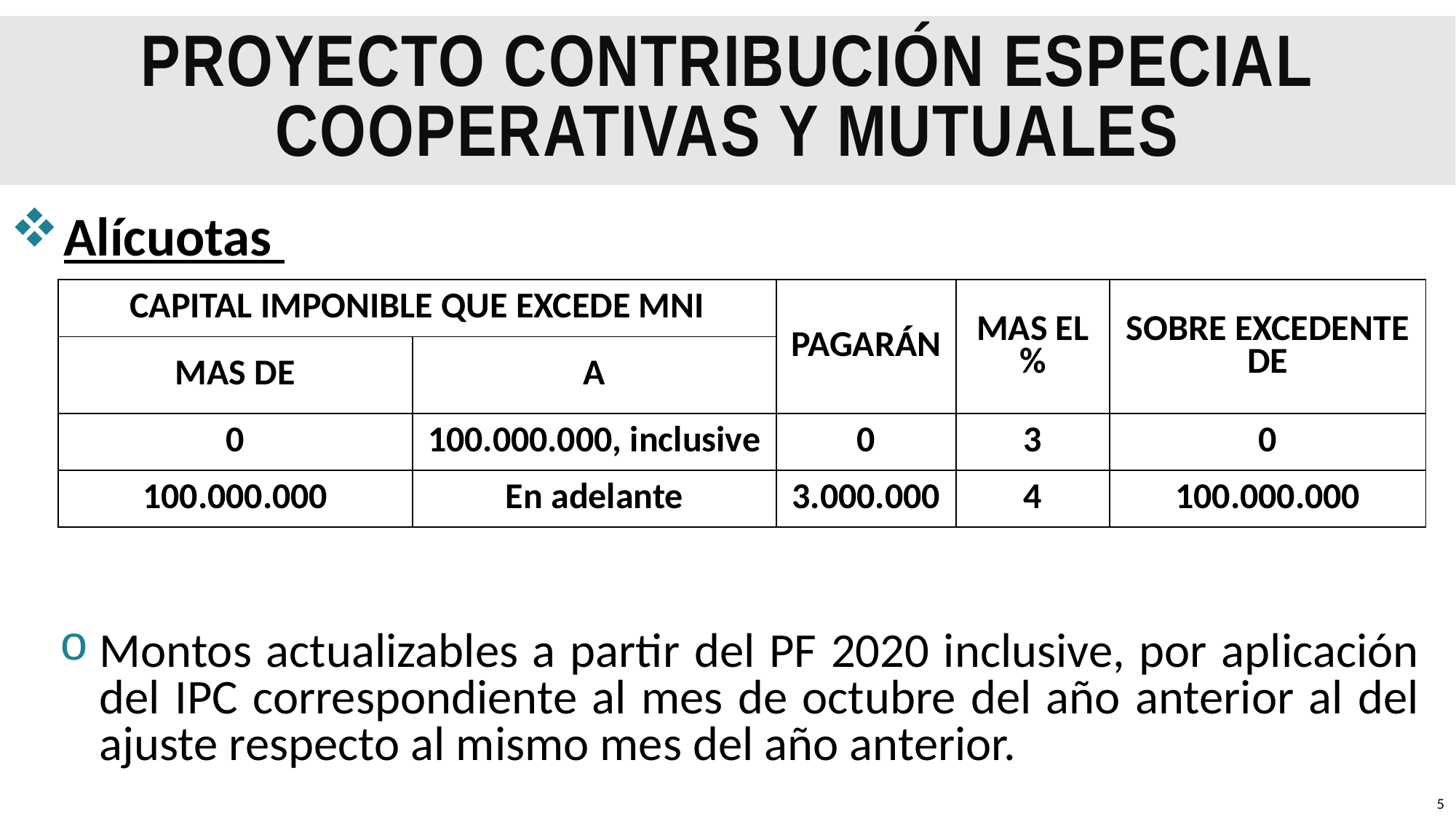

PROYECTO CONTRIBUCIÓN ESPECIAL COOPERATIVAS Y MUTUALES
Alícuotas

Montos actualizables a partir del PF 2020 inclusive, por aplicación del IPC correspondiente al mes de octubre del año anterior al del ajuste respecto al mismo mes del año anterior.
| CAPITAL IMPONIBLE QUE EXCEDE MNI |  | PAGARÁN | MAS EL % | SOBRE EXCEDENTE DE |
| --- | --- | --- | --- | --- |
| MAS DE | A |  |  |  |
| 0 | 100.000.000, inclusive | 0 | 3 | 0 |
| 100.000.000 | En adelante | 3.000.000 | 4 | 100.000.000 |
5